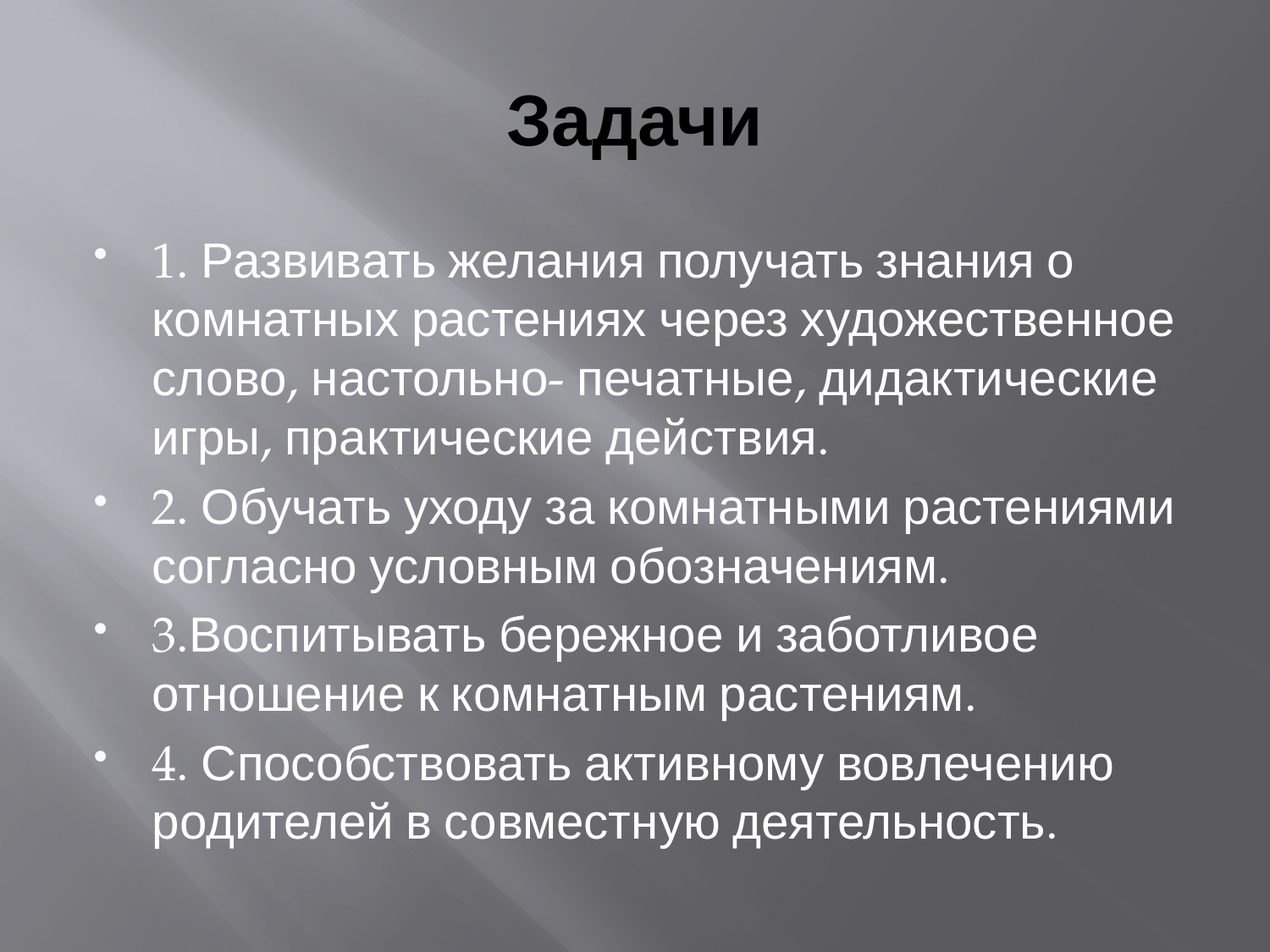

# Задачи
1. Развивать желания получать знания о комнатных растениях через художественное слово, настольно- печатные, дидактические игры, практические действия.
2. Обучать уходу за комнатными растениями согласно условным обозначениям.
3.Воспитывать бережное и заботливое отношение к комнатным растениям.
4. Способствовать активному вовлечению родителей в совместную деятельность.